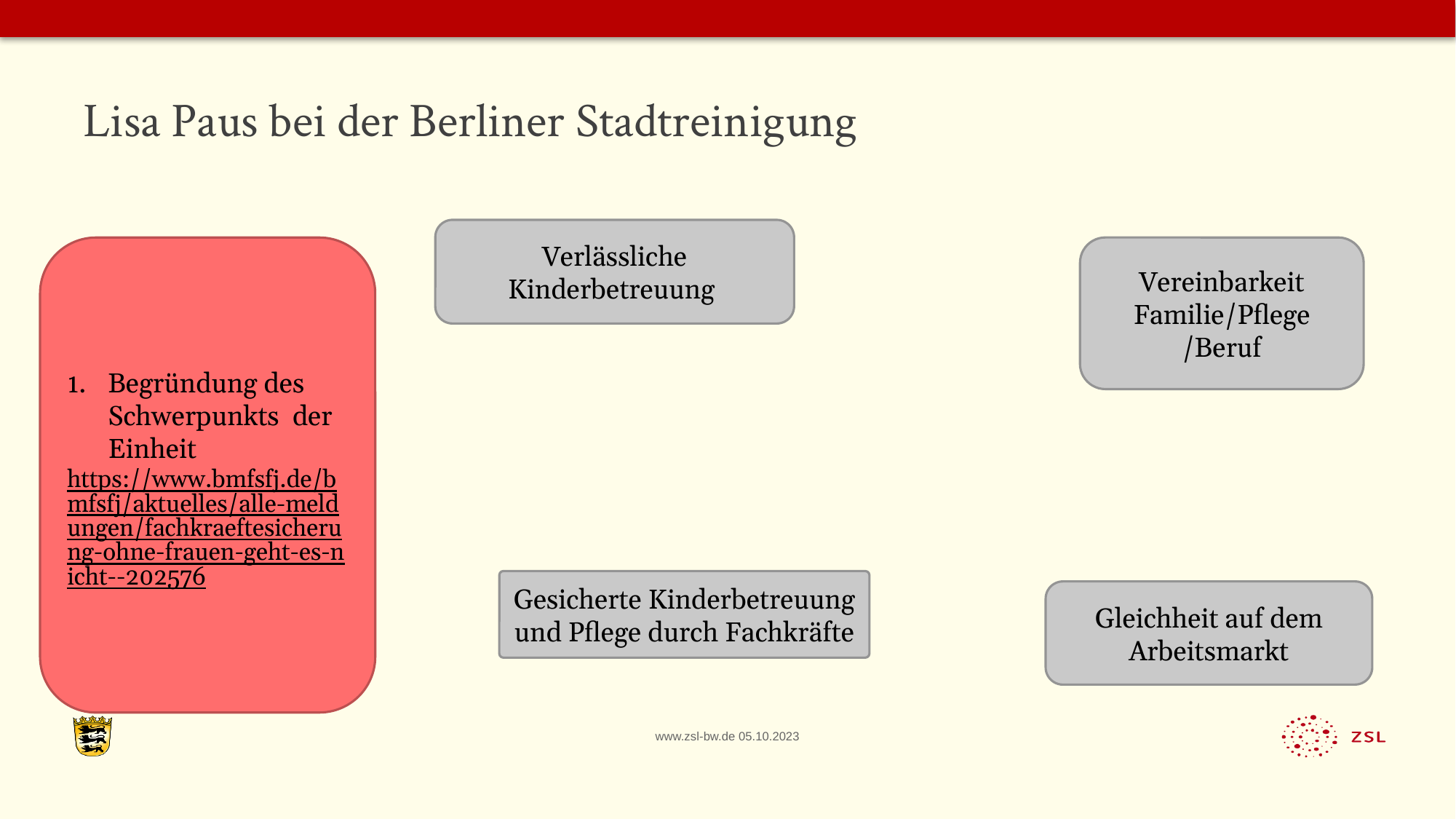

# Lisa Paus bei der Berliner Stadtreinigung
Verlässliche
Kinderbetreuung

Begründung des Schwerpunkts  der Einheit
https://www.bmfsfj.de/bmfsfj/aktuelles/alle-meldungen/fachkraeftesicherung-ohne-frauen-geht-es-nicht--202576

Vereinbarkeit Familie/Pflege
/Beruf
Gesicherte Kinderbetreuung und Pflege durch Fachkräfte
Gleichheit auf dem Arbeitsmarkt